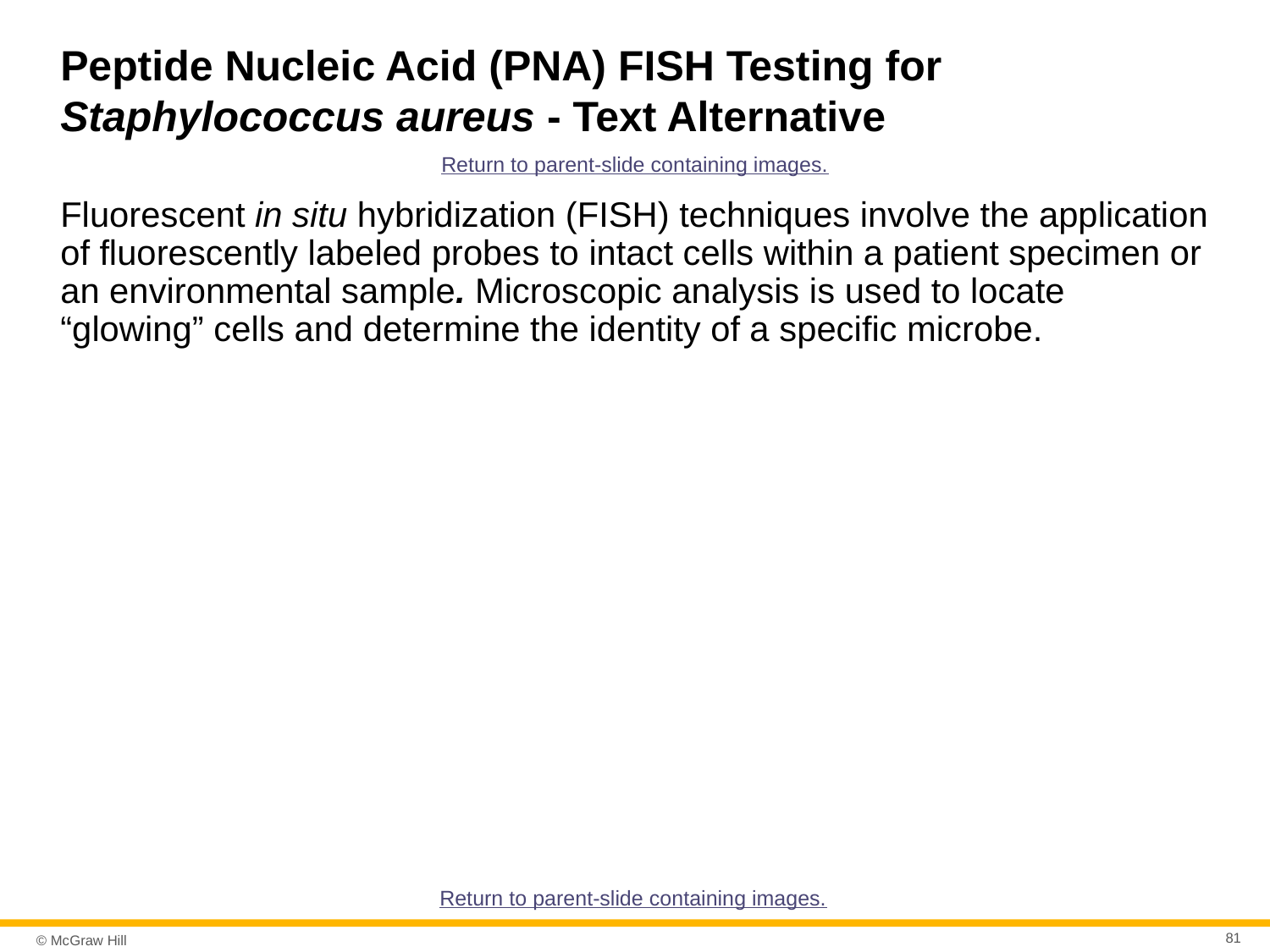

# Peptide Nucleic Acid (PNA) FISH Testing for Staphylococcus aureus - Text Alternative
Return to parent-slide containing images.
Fluorescent in situ hybridization (FISH) techniques involve the application of fluorescently labeled probes to intact cells within a patient specimen or an environmental sample. Microscopic analysis is used to locate “glowing” cells and deter­mine the identity of a specific microbe.
Return to parent-slide containing images.